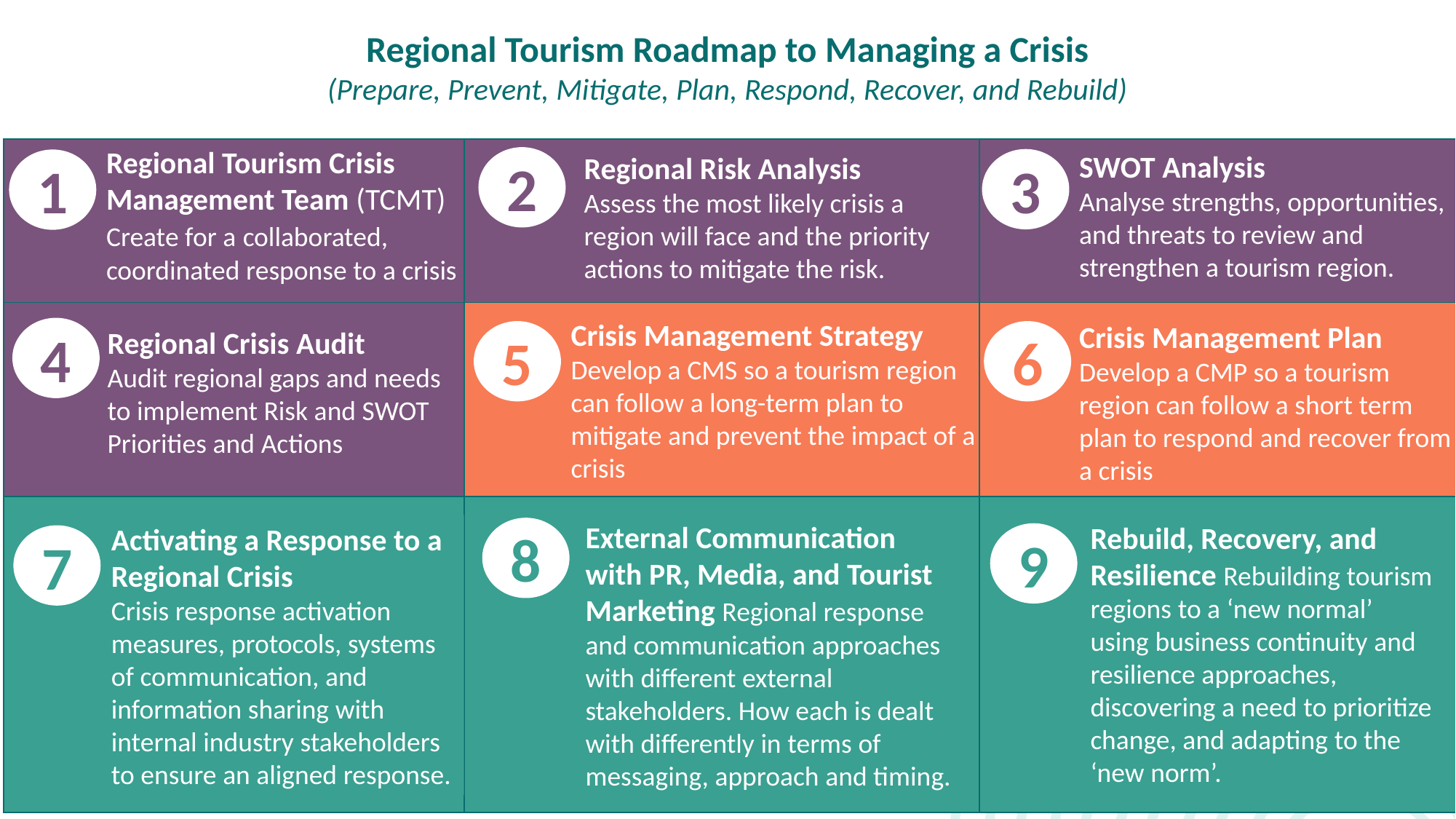

Regional Tourism Roadmap to Managing a Crisis
(Prepare, Prevent, Mitigate, Plan, Respond, Recover, and Rebuild)
Regional Tourism Crisis Management Team (TCMT) Create for a collaborated, coordinated response to a crisis
|  |  |  |
| --- | --- | --- |
|  |  |  |
|  |  |  |
SWOT Analysis
Analyse strengths, opportunities, and threats to review and strengthen a tourism region.

Regional Risk Analysis
Assess the most likely crisis a region will face and the priority actions to mitigate the risk.
2
3
1
Crisis Management Strategy
Develop a CMS so a tourism region can follow a long-term plan to mitigate and prevent the impact of a crisis
Crisis Management Plan
Develop a CMP so a tourism region can follow a short term  plan to respond and recover from a crisis

4
Regional Crisis Audit
Audit regional gaps and needs to implement Risk and SWOT Priorities and Actions
5
6
External Communication with PR, Media, and Tourist Marketing Regional response and communication approaches with different external stakeholders. How each is dealt with differently in terms of messaging, approach and timing.
Rebuild, Recovery, and Resilience Rebuilding tourism regions to a ‘new normal’ using business continuity and resilience approaches, discovering a need to prioritize change, and adapting to the ‘new norm’.
Activating a Response to a Regional Crisis
Crisis response activation measures, protocols, systems of communication, and information sharing with internal industry stakeholders to ensure an aligned response.
8
9
7